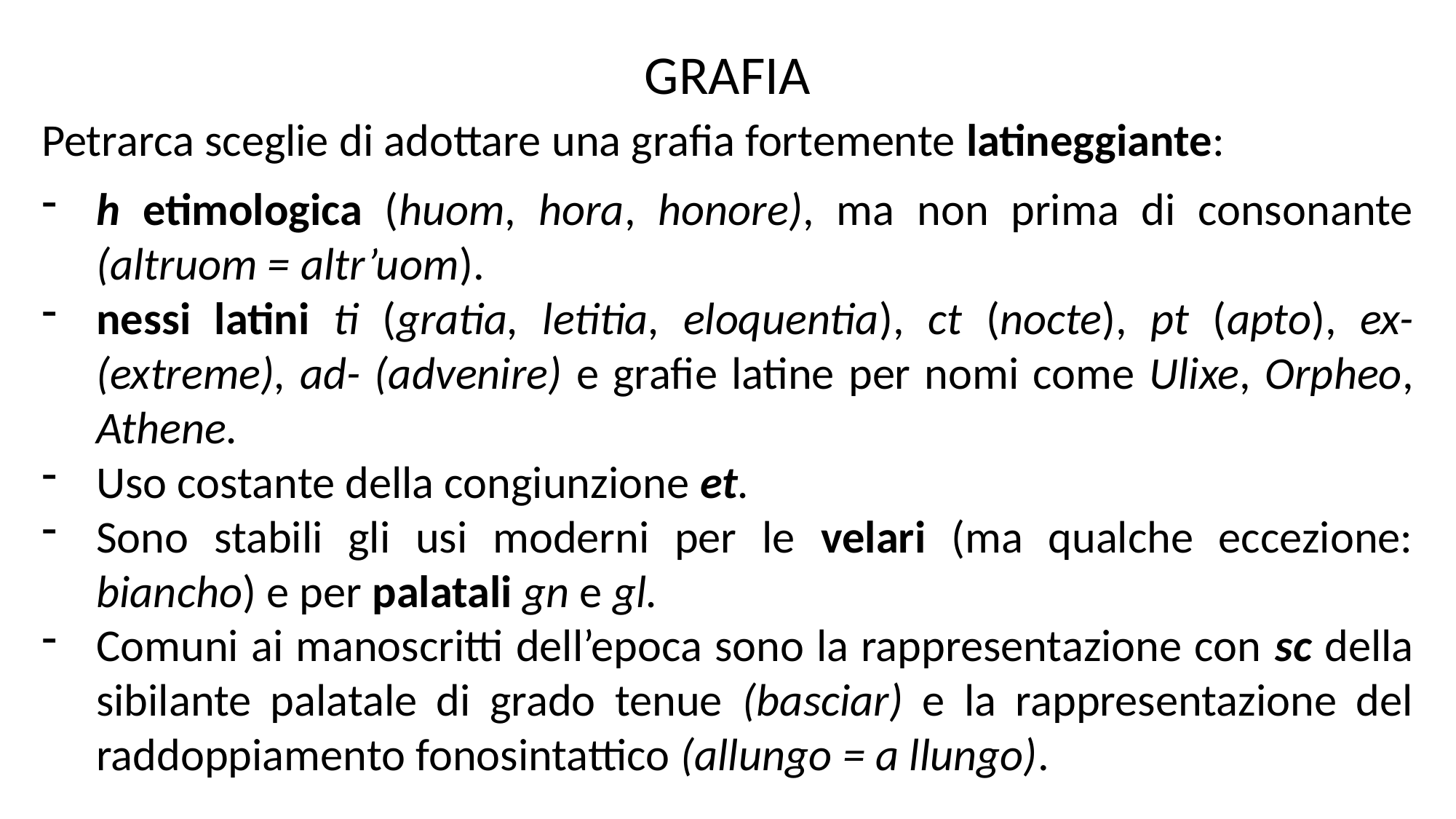

GRAFIA
Petrarca sceglie di adottare una grafia fortemente latineggiante:

h etimologica (huom, hora, honore), ma non prima di consonante (altruom = altr’uom).
nessi latini ti (gratia, letitia, eloquentia), ct (nocte), pt (apto), ex- (extreme), ad- (advenire) e grafie latine per nomi come Ulixe, Orpheo, Athene.
Uso costante della congiunzione et.
Sono stabili gli usi moderni per le velari (ma qualche eccezione: biancho) e per palatali gn e gl.
Comuni ai manoscritti dell’epoca sono la rappresentazione con sc della sibilante palatale di grado tenue (basciar) e la rappresentazione del raddoppiamento fonosintattico (allungo = a llungo).